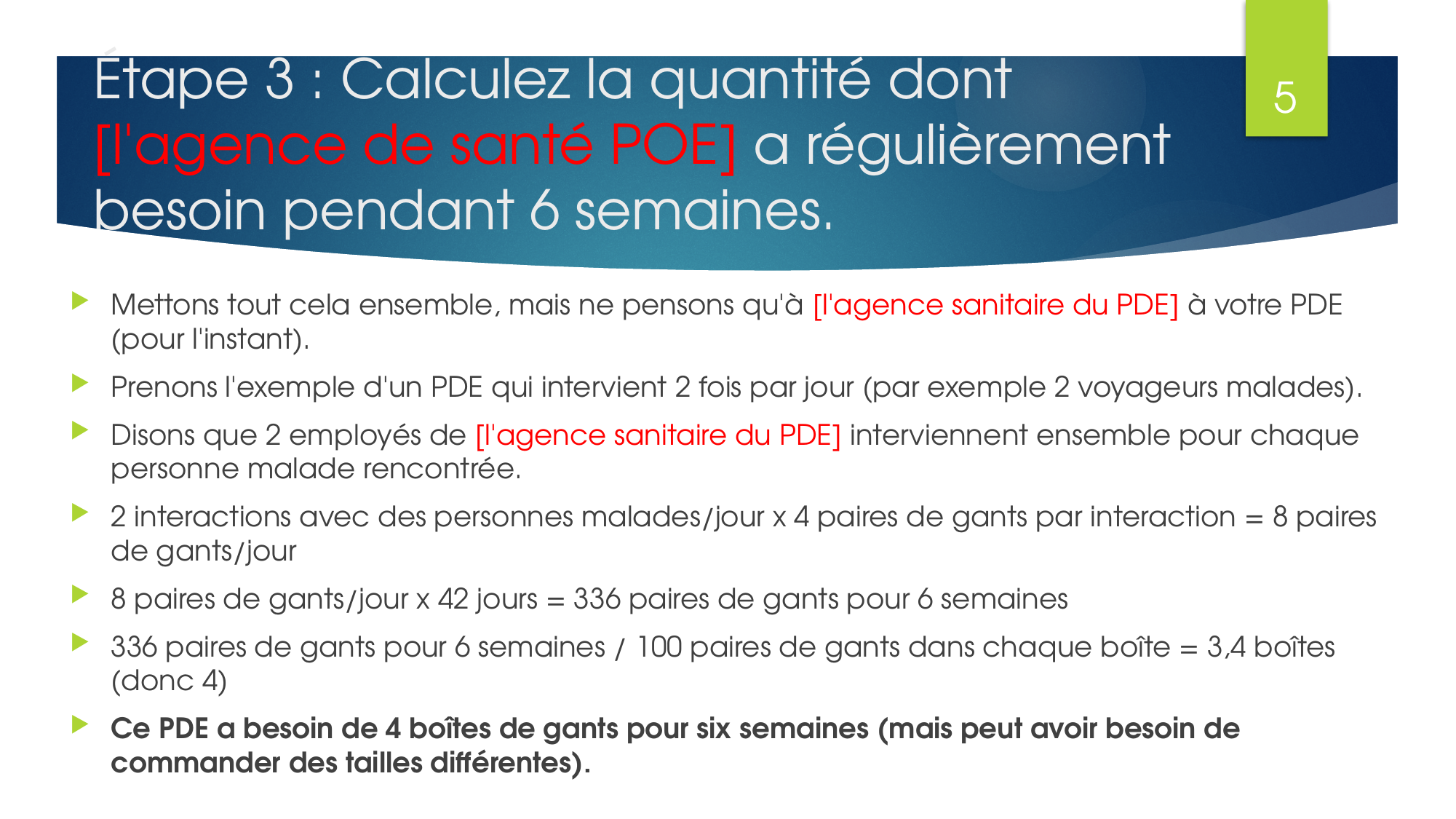

5
# Étape 3 : Calculez la quantité dont [l'agence de santé POE] a régulièrement besoin pendant 6 semaines.
Mettons tout cela ensemble, mais ne pensons qu'à [l'agence sanitaire du PDE] à votre PDE (pour l'instant).
Prenons l'exemple d'un PDE qui intervient 2 fois par jour (par exemple 2 voyageurs malades).
Disons que 2 employés de [l'agence sanitaire du PDE] interviennent ensemble pour chaque personne malade rencontrée.
2 interactions avec des personnes malades/jour x 4 paires de gants par interaction = 8 paires de gants/jour
8 paires de gants/jour x 42 jours = 336 paires de gants pour 6 semaines
336 paires de gants pour 6 semaines / 100 paires de gants dans chaque boîte = 3,4 boîtes (donc 4)
Ce PDE a besoin de 4 boîtes de gants pour six semaines (mais peut avoir besoin de commander des tailles différentes).